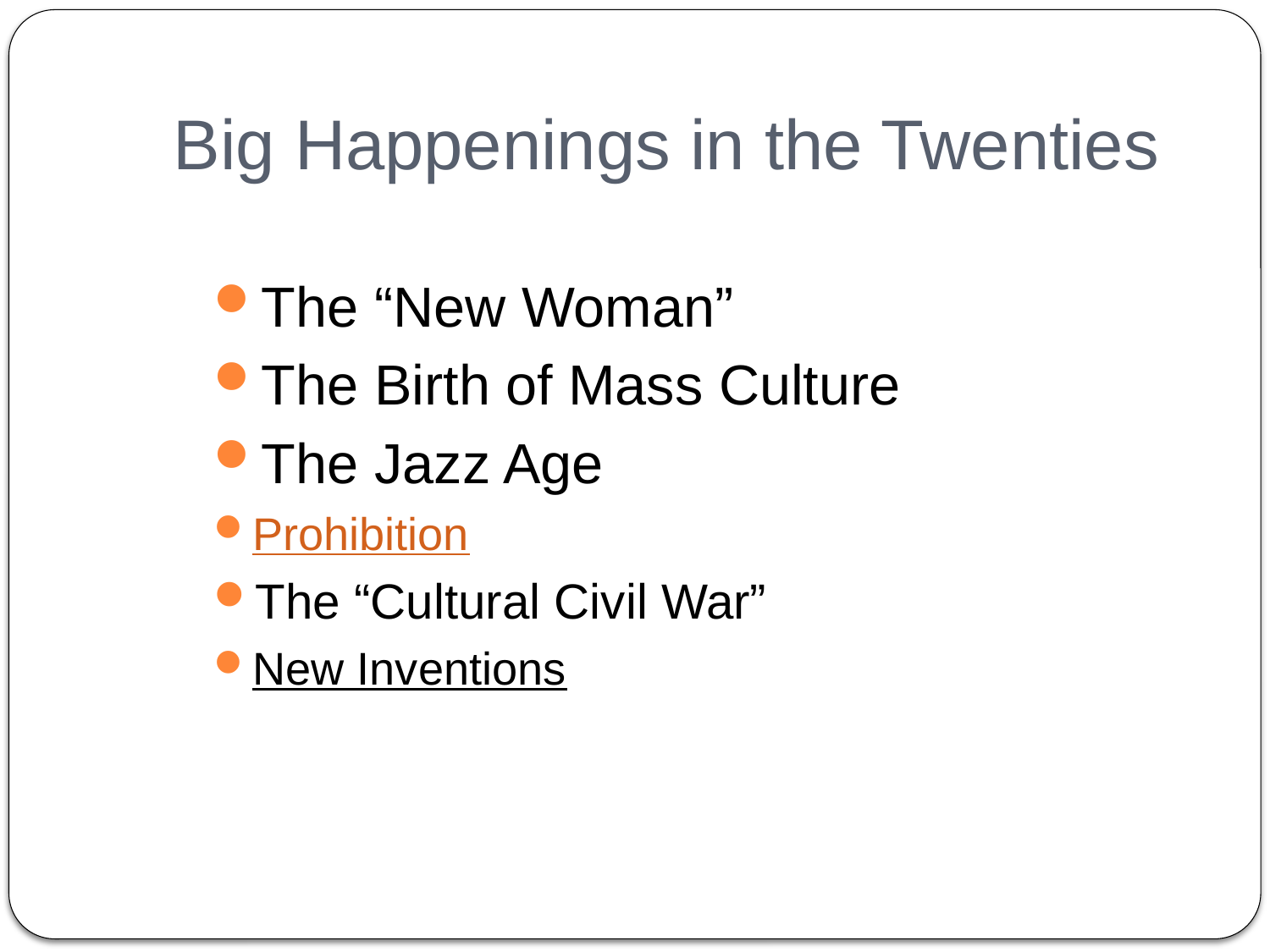

# Big Happenings in the Twenties
The “New Woman”
The Birth of Mass Culture
The Jazz Age
Prohibition
The “Cultural Civil War”
New Inventions